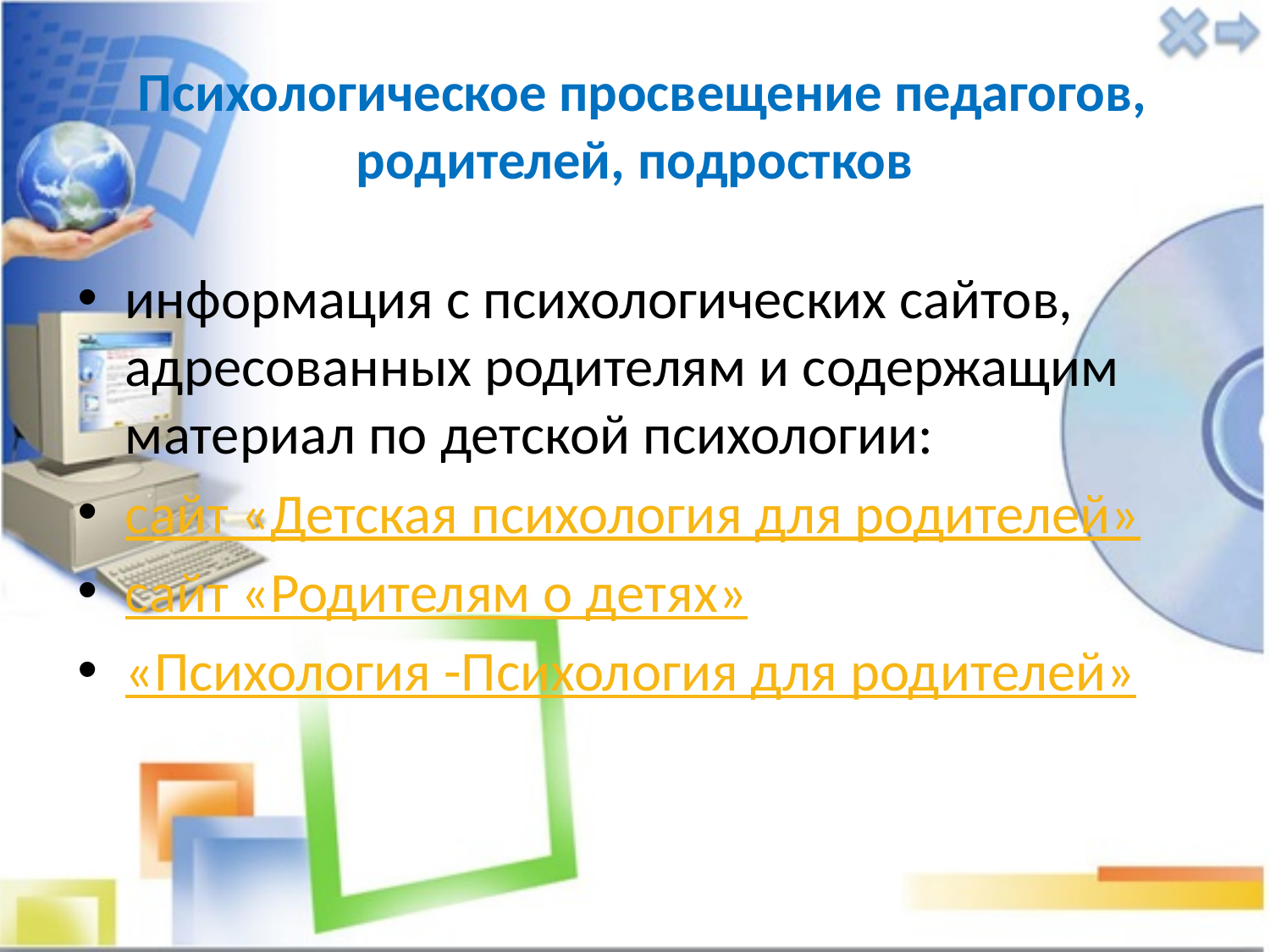

# Психологическое просвещение педагогов, родителей, подростков
информация с психологических сайтов, адресованных родителям и содержащим материал по детской психологии:
сайт «Детская психология для родителей»
сайт «Родителям о детях»
«Психология -Психология для родителей»